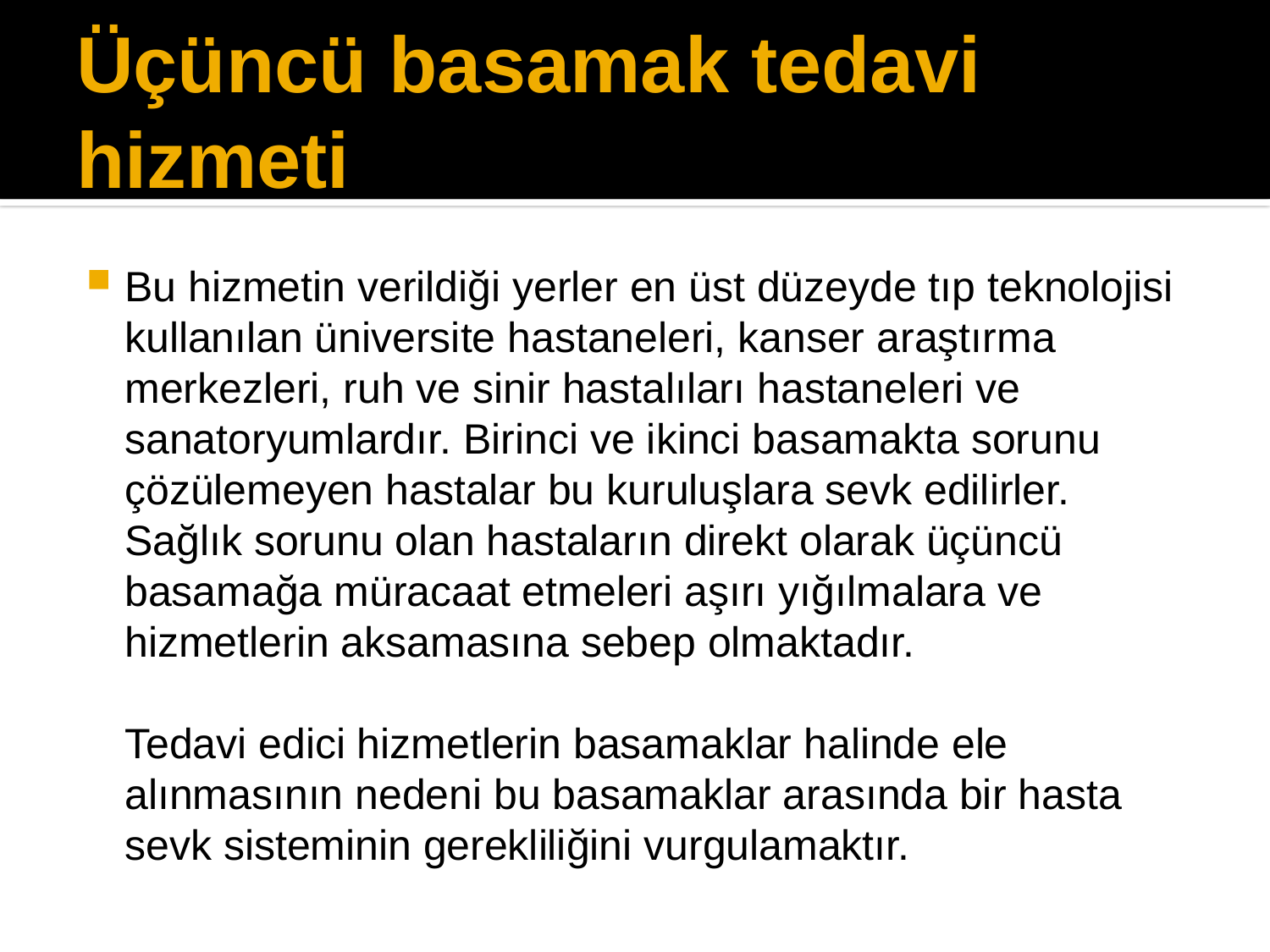

# Üçüncü basamak tedavi hizmeti
Bu hizmetin verildiği yerler en üst düzeyde tıp teknolojisi kullanılan üniversite hastaneleri, kanser araştırma merkezleri, ruh ve sinir hastalıları hastaneleri ve sanatoryumlardır. Birinci ve ikinci basamakta sorunu çözülemeyen hastalar bu kuruluşlara sevk edilirler. Sağlık sorunu olan hastaların direkt olarak üçüncü basamağa müracaat etmeleri aşırı yığılmalara ve hizmetlerin aksamasına sebep olmaktadır.
Tedavi edici hizmetlerin basamaklar halinde ele alınmasının nedeni bu basamaklar arasında bir hasta sevk sisteminin gerekliliğini vurgulamaktır.